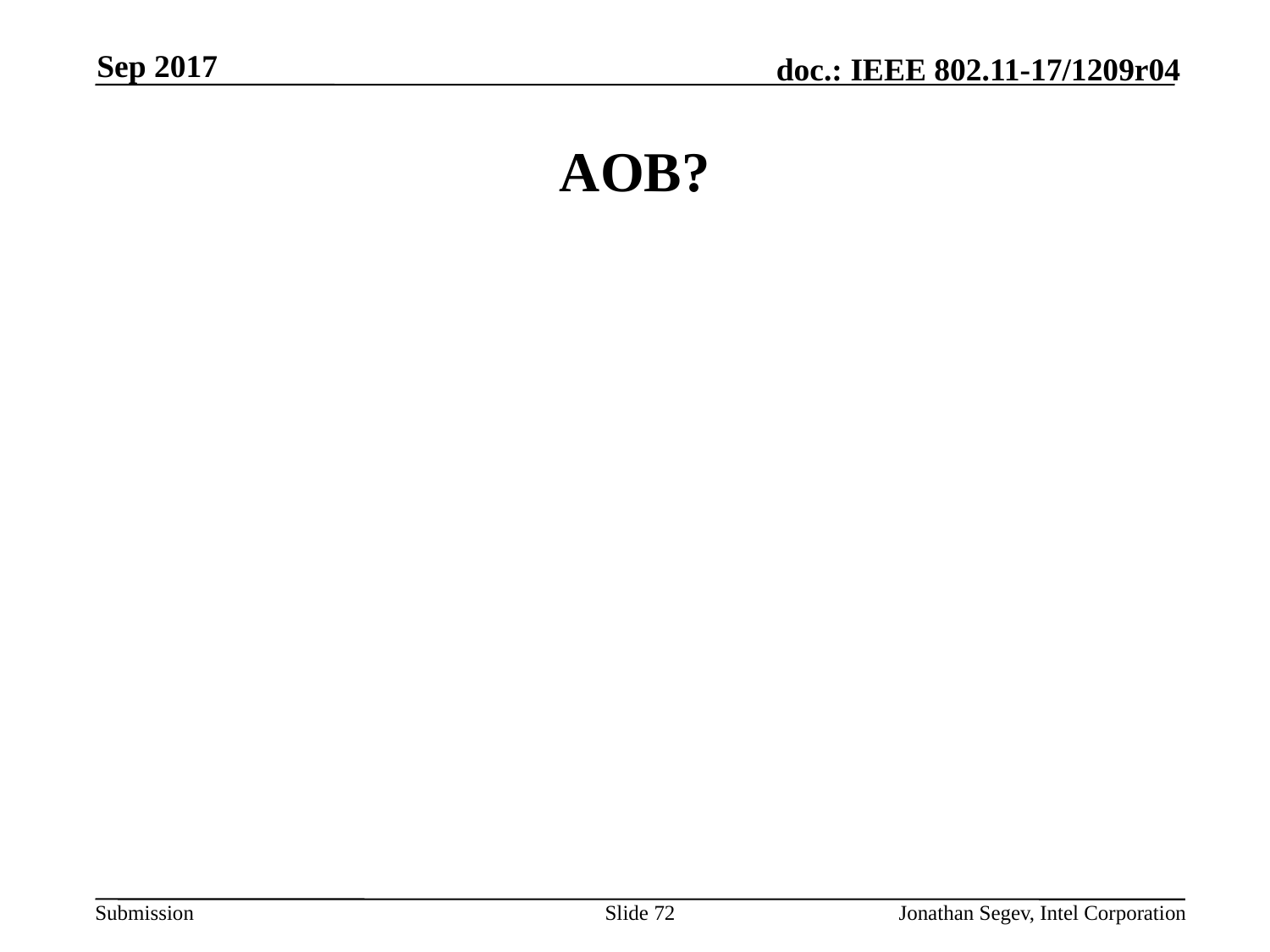

Sep 2017
# AOB?

Slide 72
Jonathan Segev, Intel Corporation